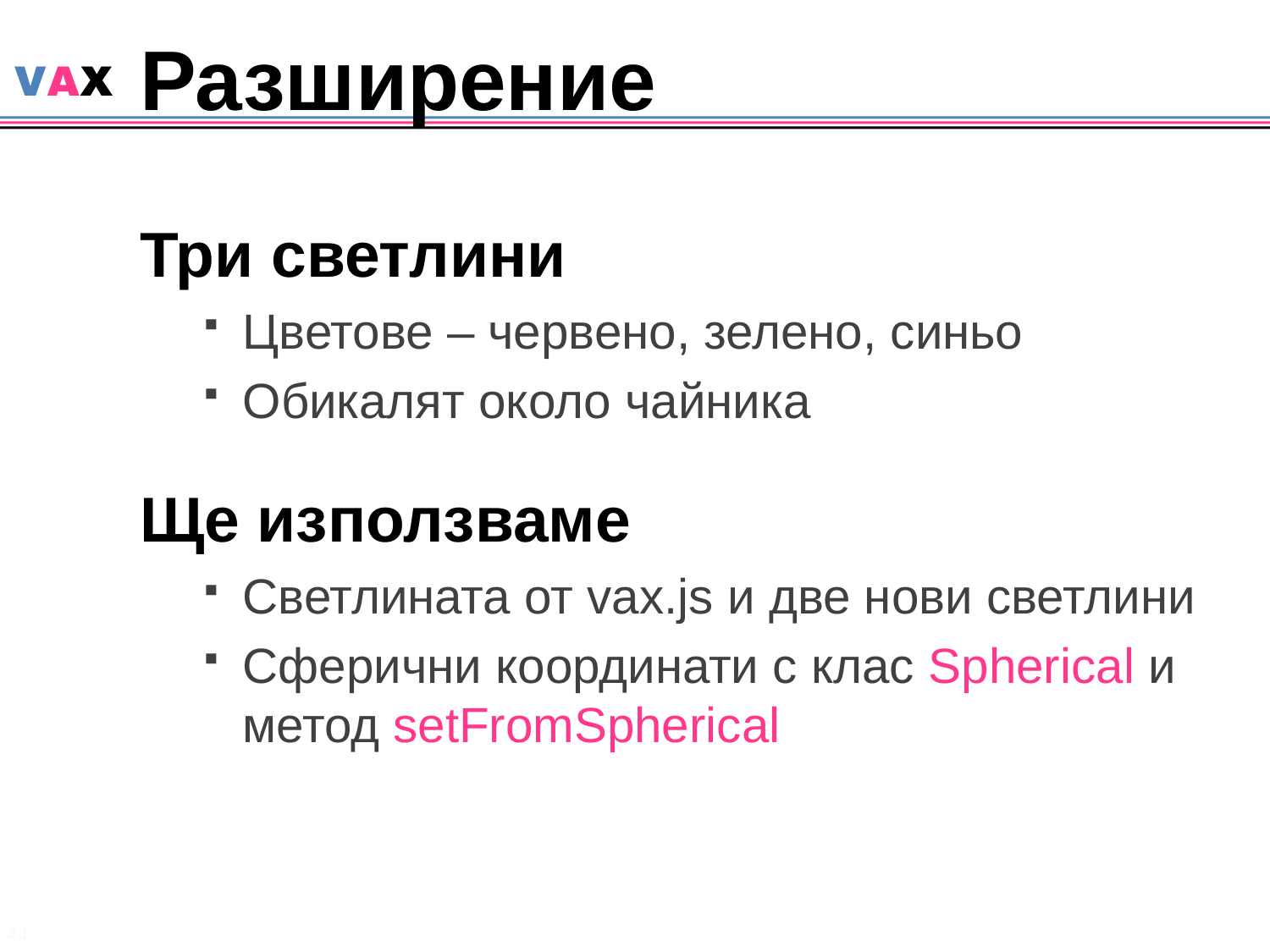

# Разширение
Три светлини
Цветове – червено, зелено, синьо
Обикалят около чайника
Ще използваме
Светлината от vax.js и две нови светлини
Сферични координати с клас Spherical и метод setFromSpherical